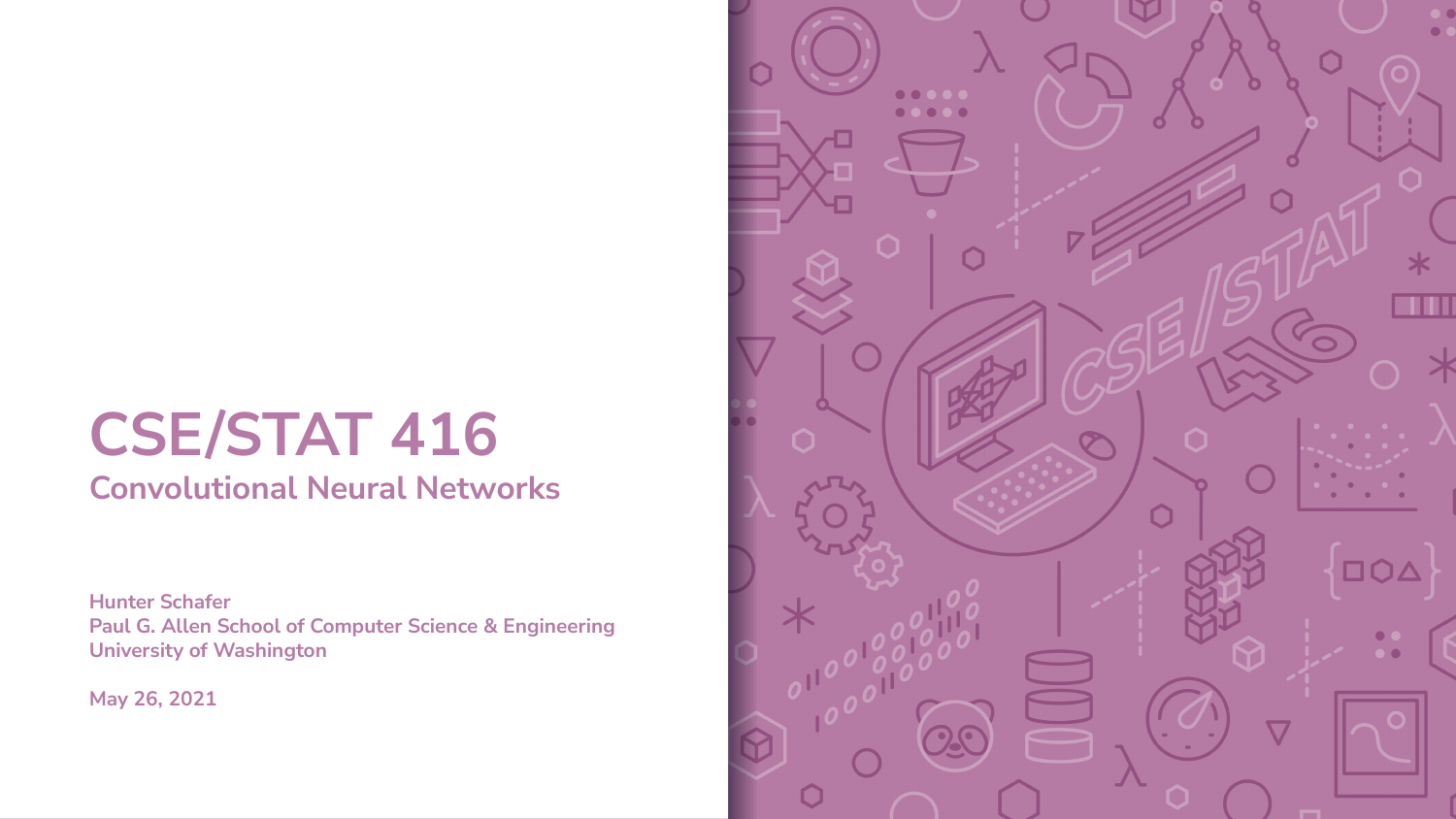

# CSE/STAT 416 Convolutional Neural Networks Hunter Schafer Paul G. Allen School of Computer Science & Engineering University of Washington May 26, 2021